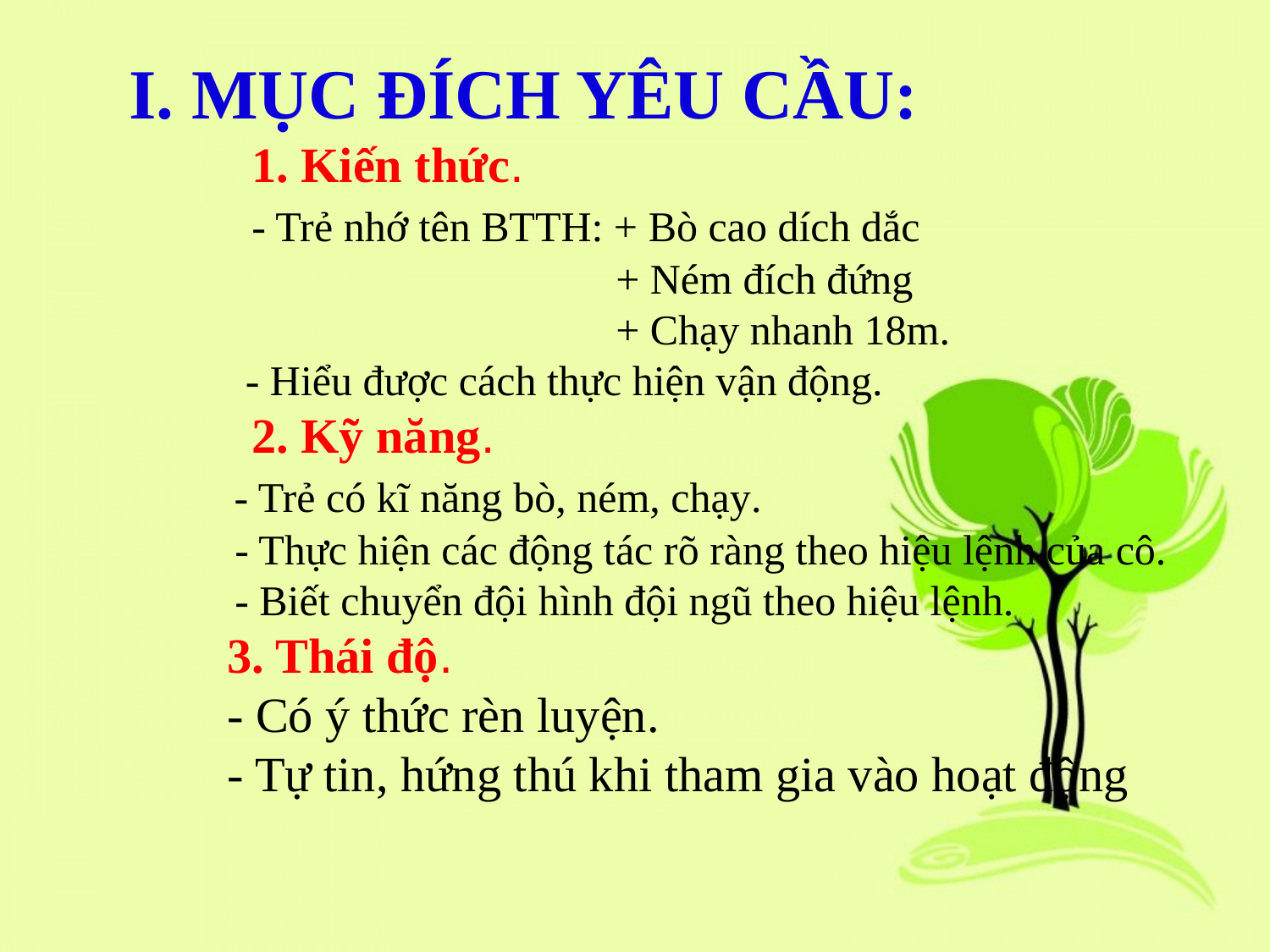

I. MỤC ĐÍCH YÊU CẦU:
          1. Kiến thức.
          - Trẻ nhớ tên BTTH: + Bò cao dích dắc
                                              + Ném đích đứng
                                              + Chạy nhanh 18m.
           - Hiểu được cách thực hiện vận động.
          2. Kỹ năng.
         - Trẻ có kĩ năng bò, ném, chạy.
          - Thực hiện các động tác rõ ràng theo hiệu lệnh của cô.
          - Biết chuyển đội hình đội ngũ theo hiệu lệnh.
        3. Thái độ.
        - Có ý thức rèn luyện.
        - Tự tin, hứng thú khi tham gia vào hoạt động